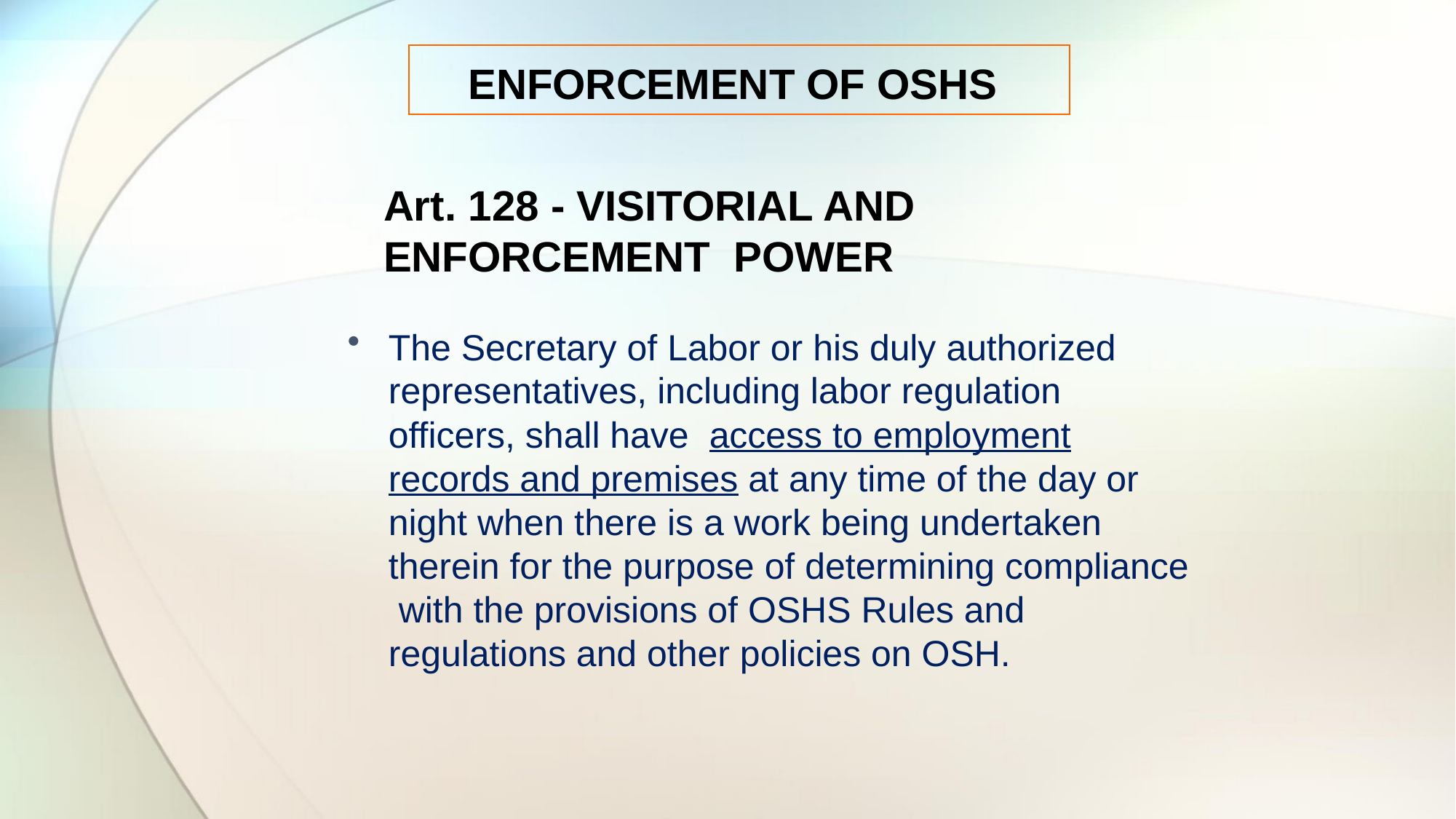

ENFORCEMENT OF OSHS
Art. 128 - VISITORIAL AND ENFORCEMENT  POWER
The Secretary of Labor or his duly authorized representatives, including labor regulation officers, shall have  access to employment records and premises at any time of the day or night when there is a work being undertaken therein for the purpose of determining compliance  with the provisions of OSHS Rules and regulations and other policies on OSH.